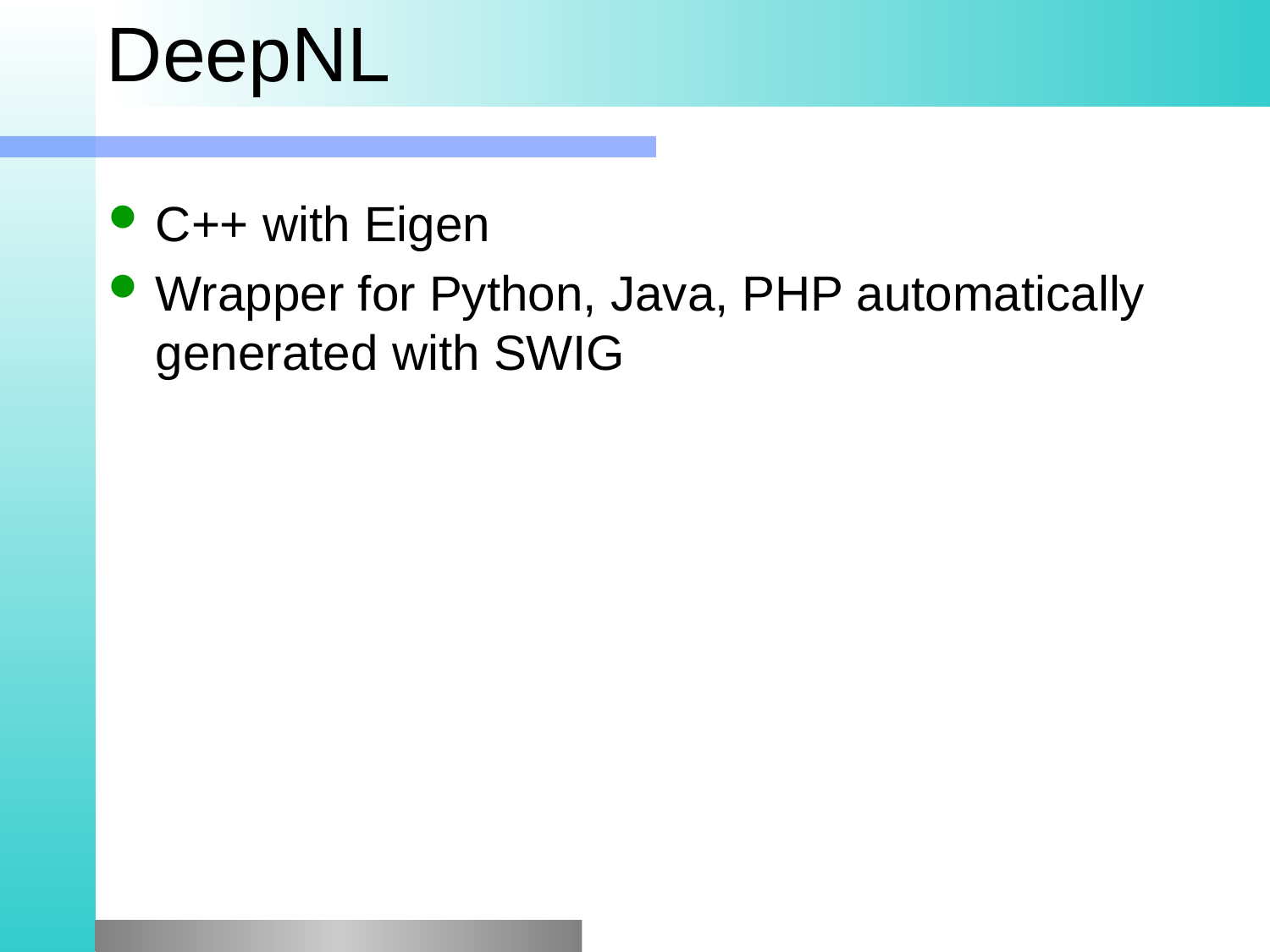

# DeepNL
C++ with Eigen
Wrapper for Python, Java, PHP automatically generated with SWIG